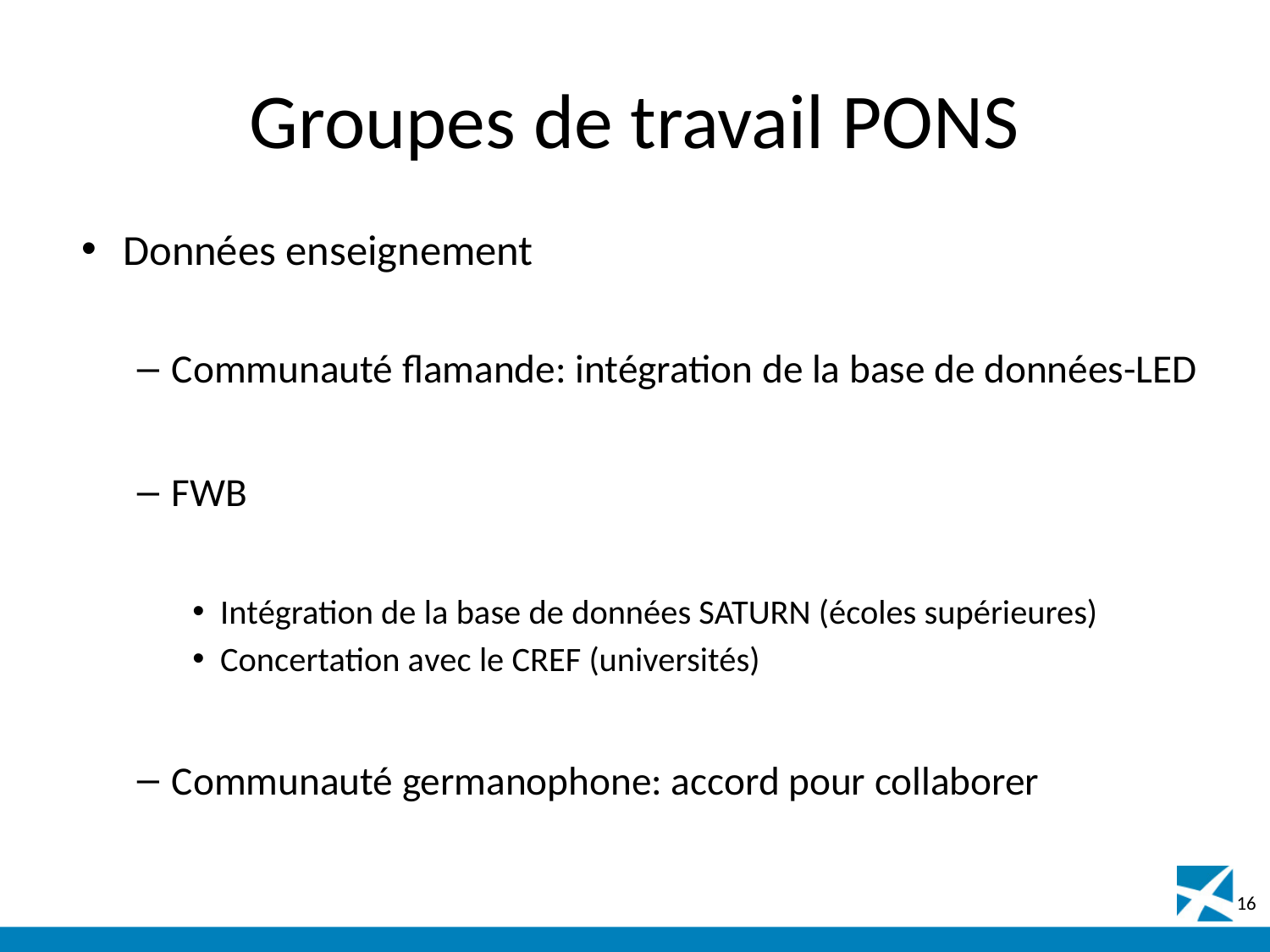

# Groupes de travail PONS
Données enseignement

Communauté flamande: intégration de la base de données-LED

FWB

Intégration de la base de données SATURN (écoles supérieures)
Concertation avec le CREF (universités)

Communauté germanophone: accord pour collaborer